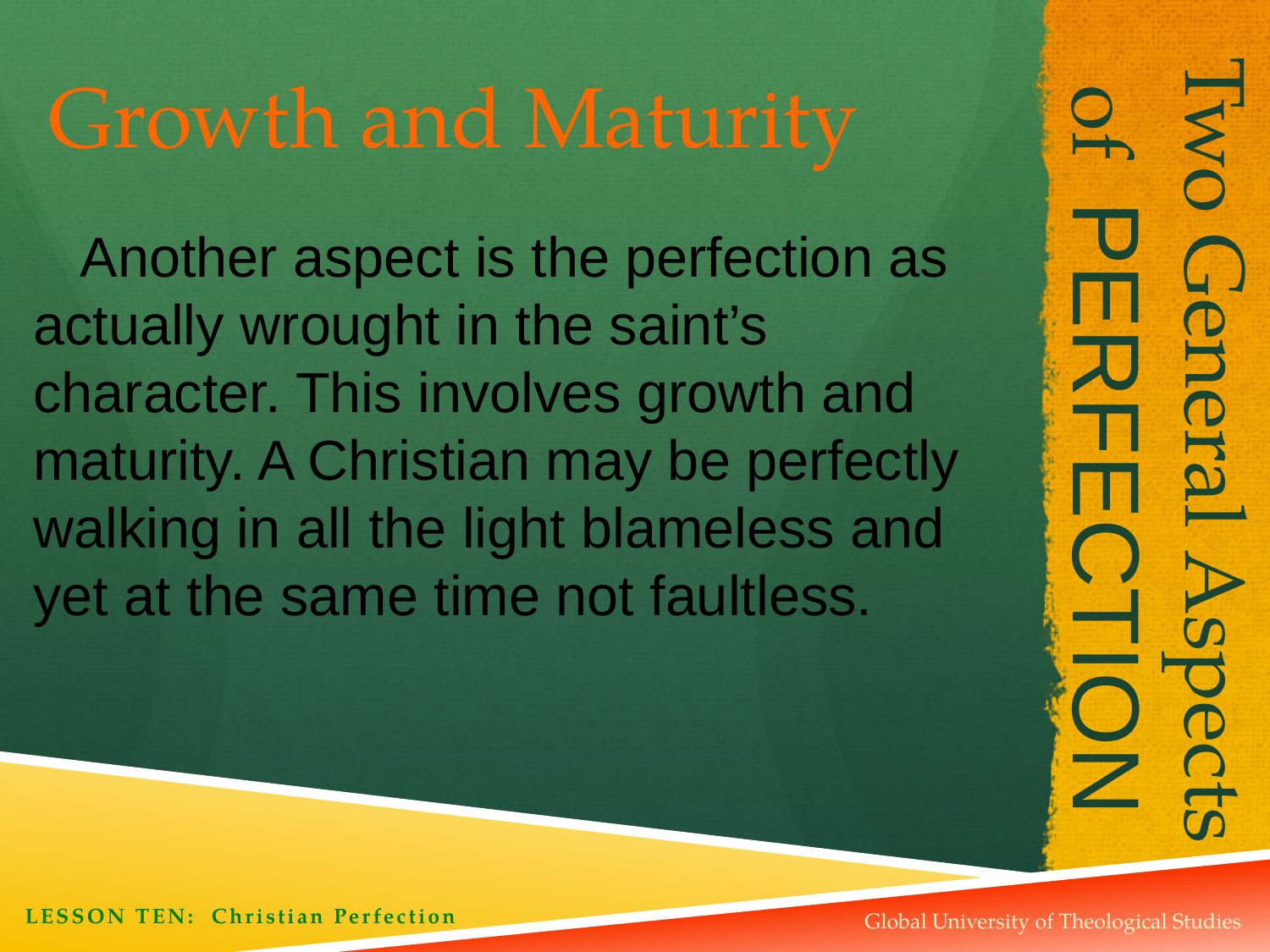

# Two General Aspects of  PERFECTION
Growth and Maturity
   Another aspect is the perfection as actually wrought in the saint’s character. This involves growth and maturity. A Christian may be perfectly walking in all the light blameless and yet at the same time not faultless.

LESSON TEN:  Christian Perfection
Global University of Theological Studies